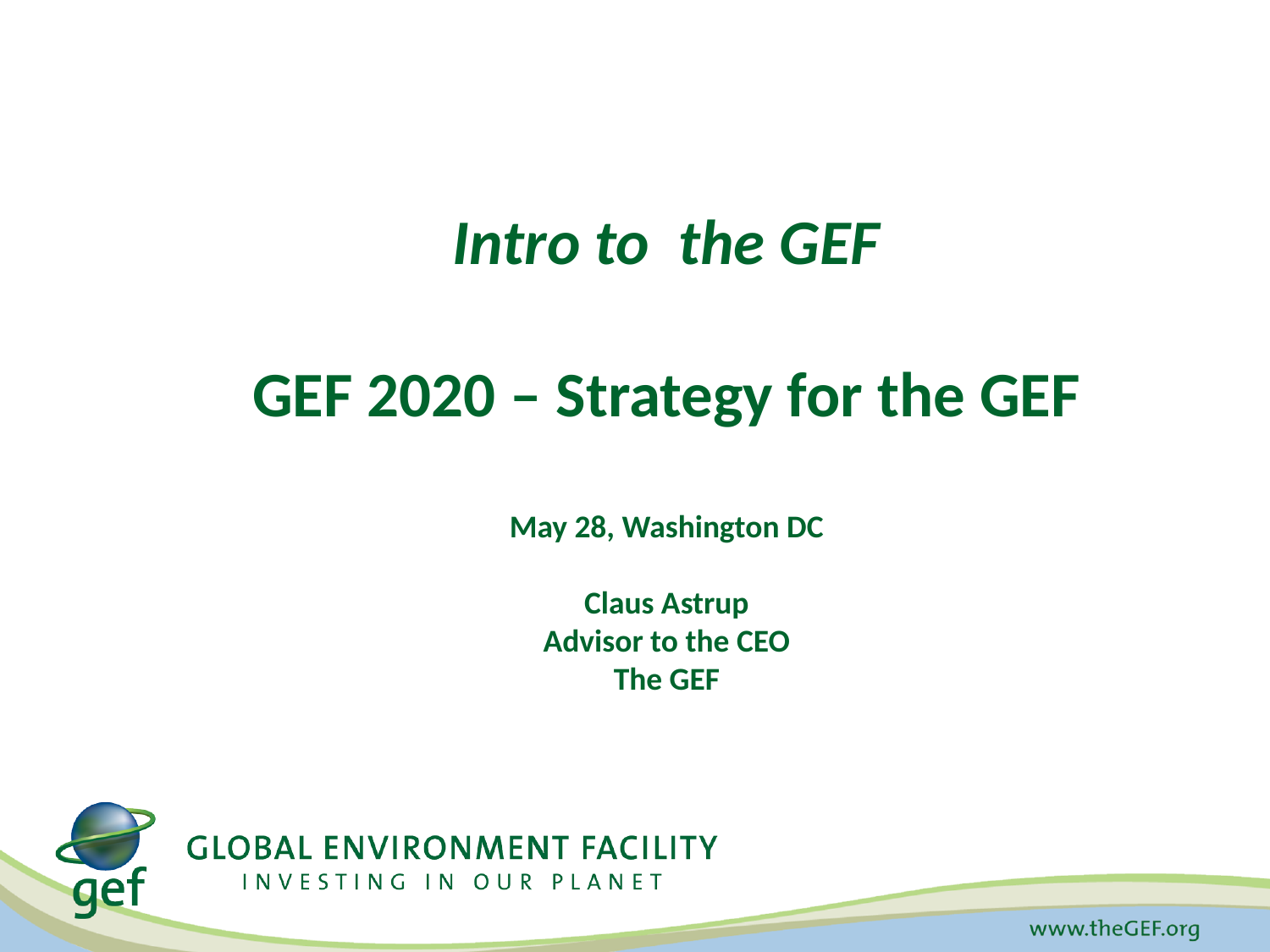

#

Intro to  the GEF
GEF 2020 – Strategy for the GEF
May 28, Washington DC
Claus Astrup
Advisor to the CEO
The GEF